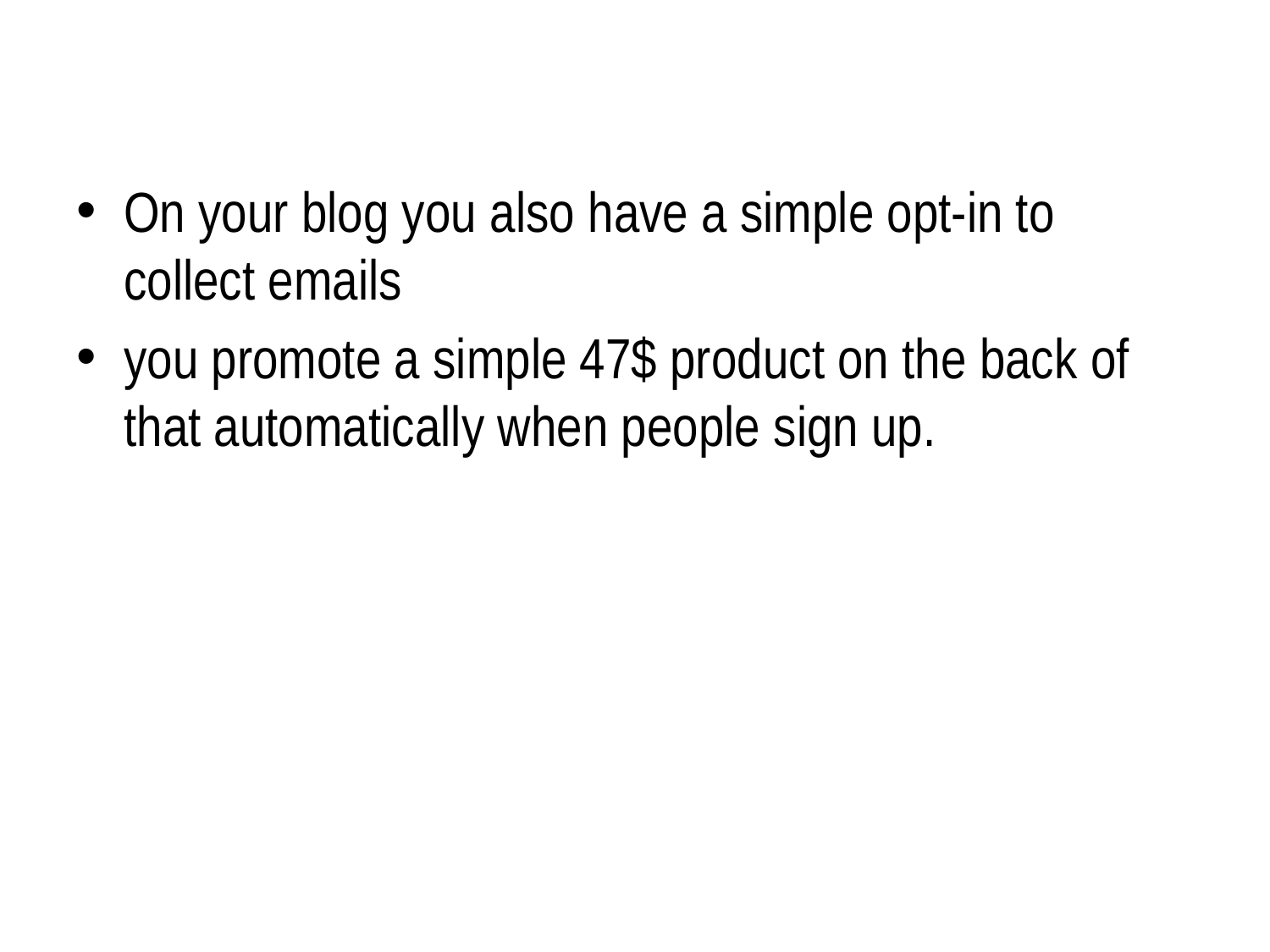

On your blog you also have a simple opt-in to collect emails
you promote a simple 47$ product on the back of that automatically when people sign up.